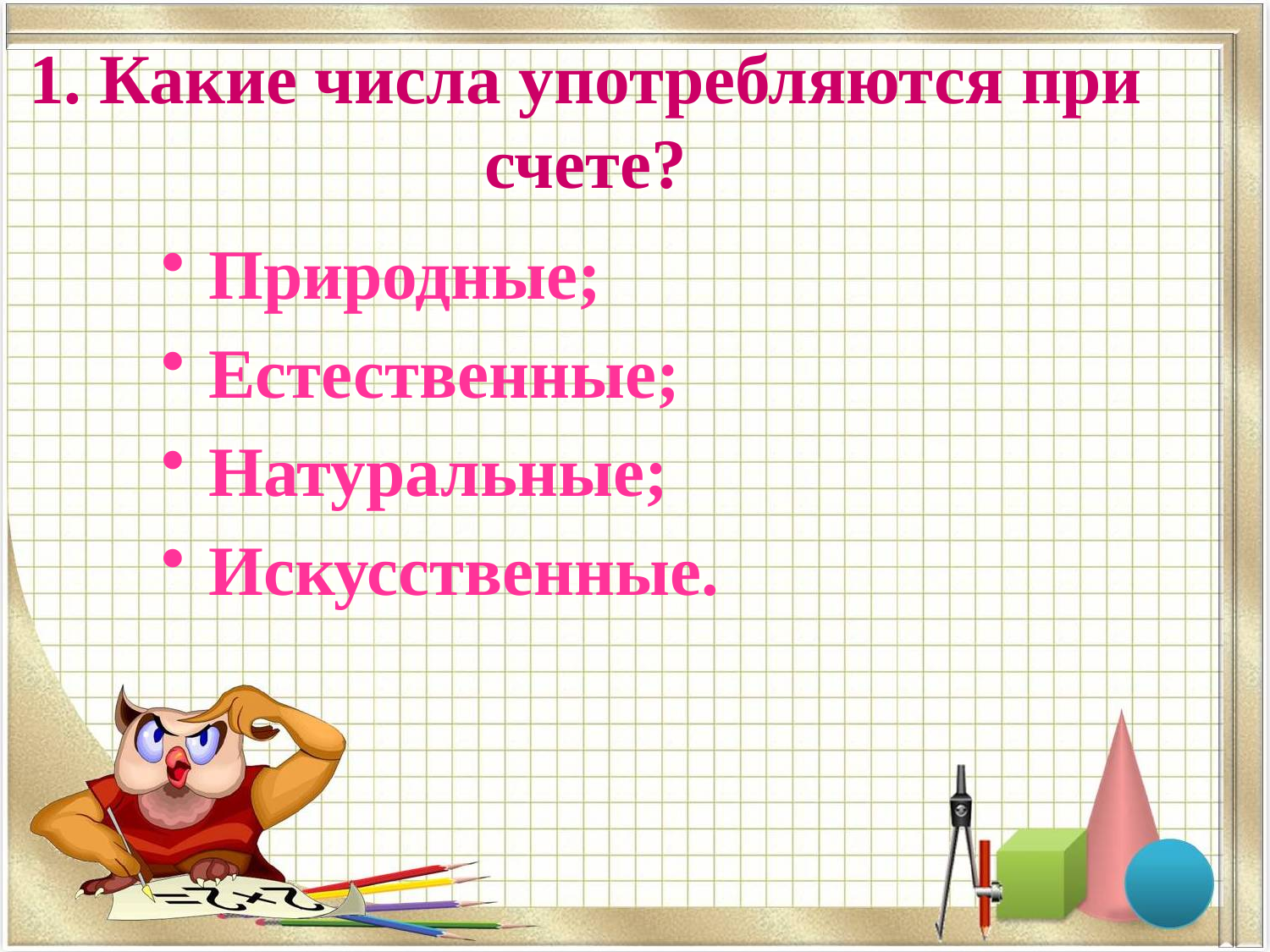

1. Какие числа употребляются при счете?
Природные;
Естественные;
Натуральные;
Искусственные.